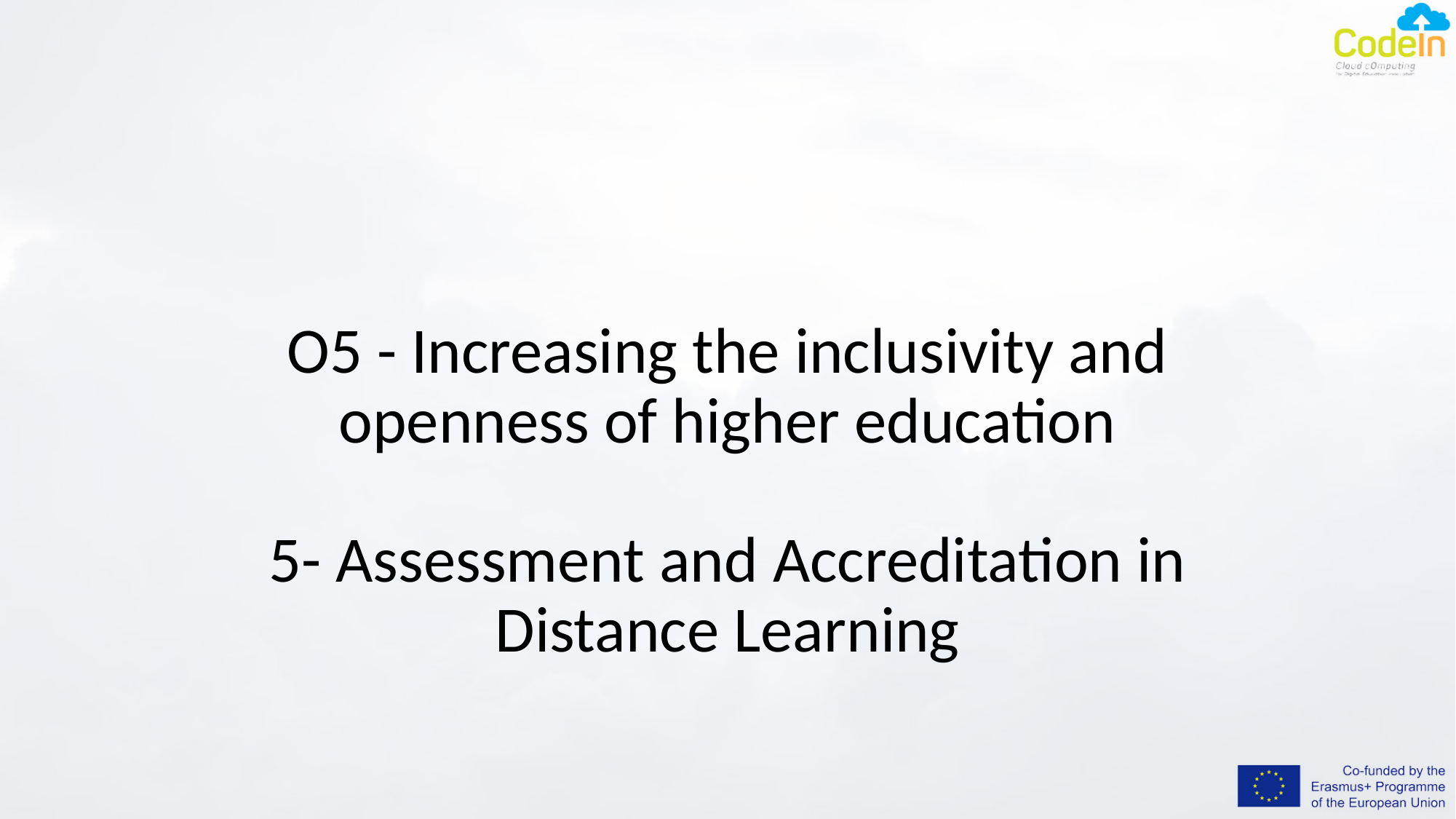

# O5 - Increasing the inclusivity and openness of higher education 5- Assessment and Accreditation in Distance Learning